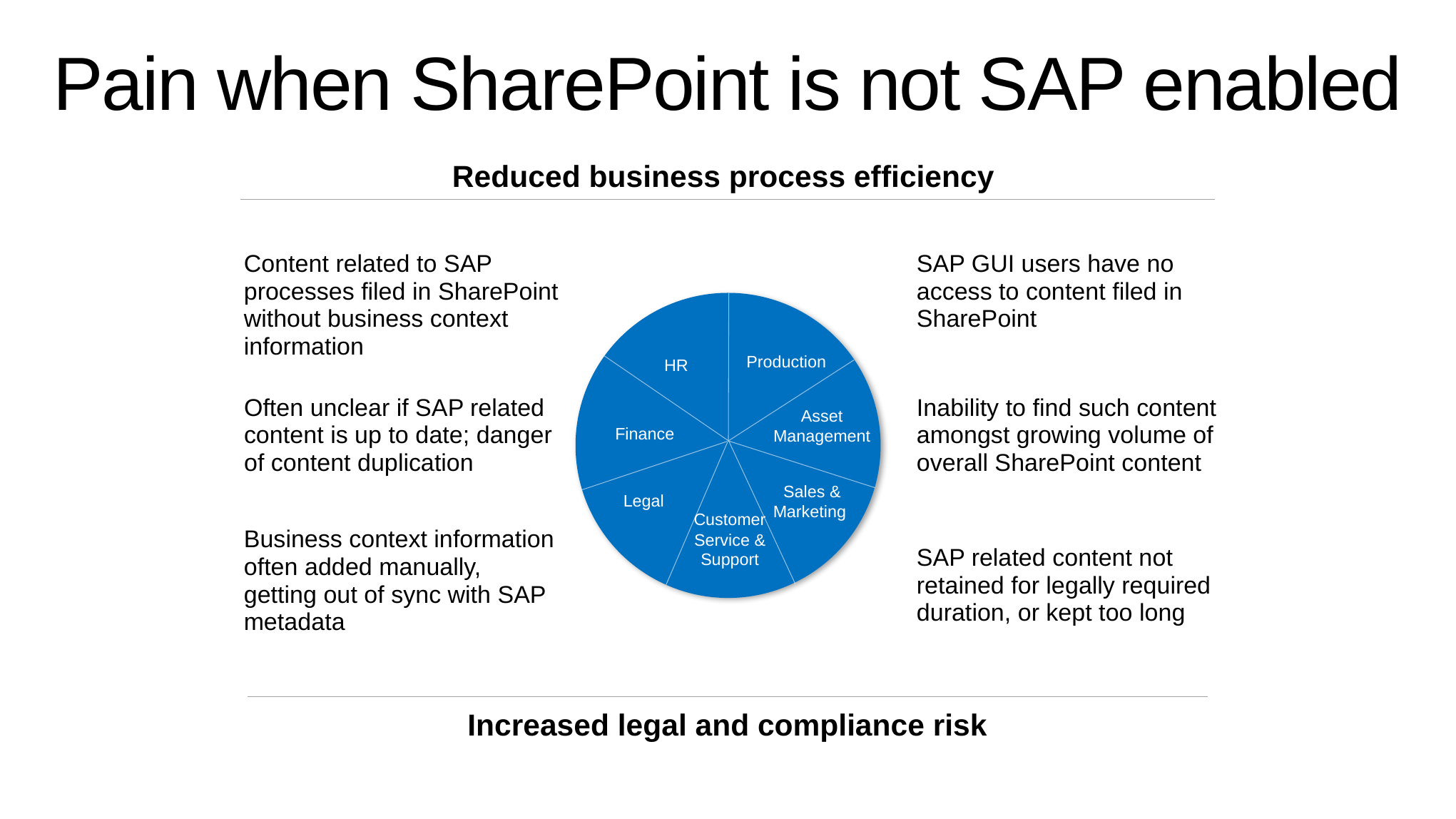

# Pain when SharePoint is not SAP enabled
Reduced business process efficiency
Content related to SAP processes filed in SharePoint without business context information
SAP GUI users have no access to content filed in SharePoint

Production
HR
Often unclear if SAP related content is up to date; danger of content duplication

Inability to find such content amongst growing volume of overall SharePoint content

Asset Management
Finance
 Sales &
Marketing
Legal
Customer Service & Support
Business context information often added manually, getting out of sync with SAP metadata

SAP related content not retained for legally required duration, or kept too long
Increased legal and compliance risk